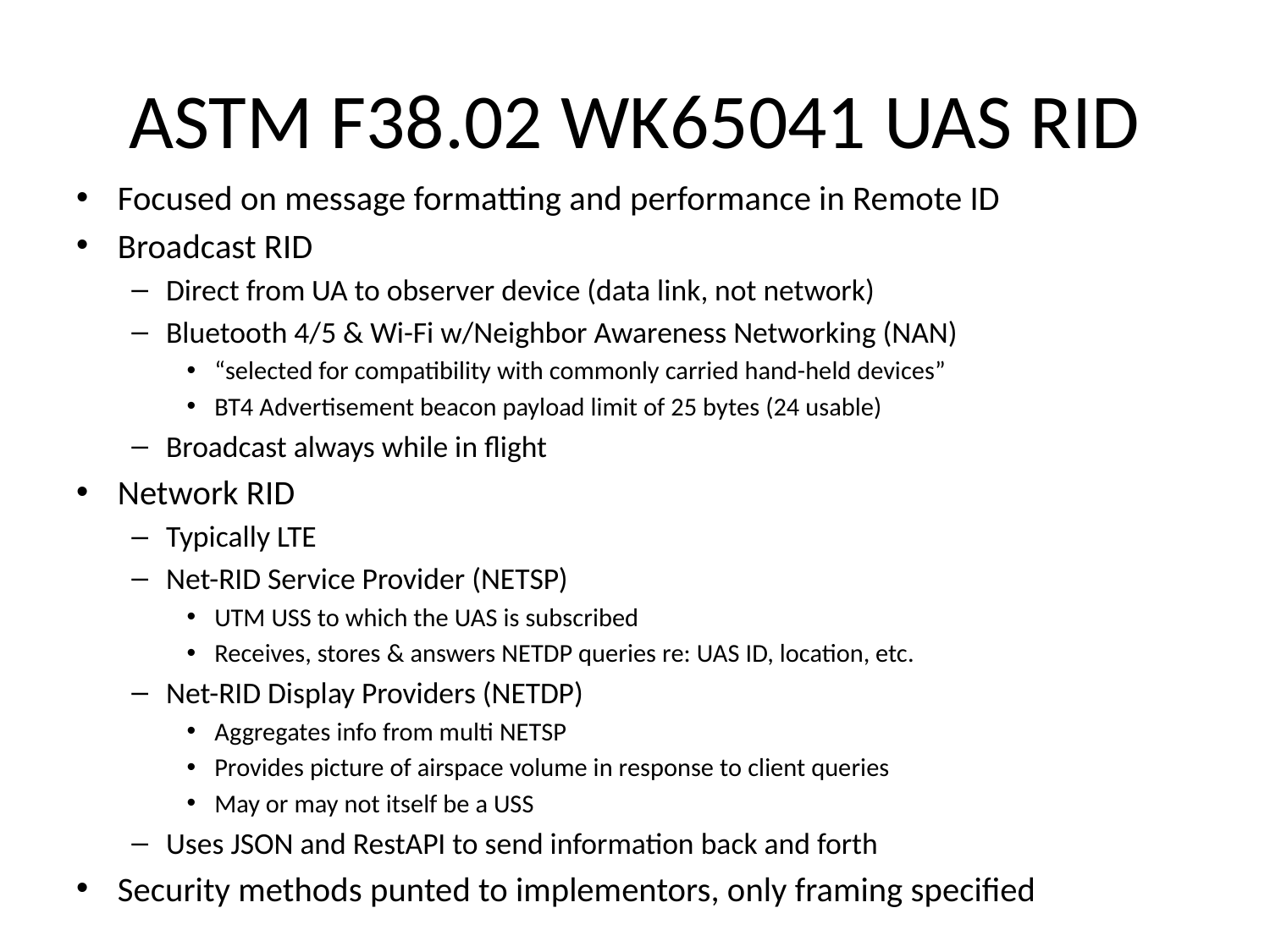

# ASTM F38.02 WK65041 UAS RID
Focused on message formatting and performance in Remote ID
Broadcast RID
Direct from UA to observer device (data link, not network)
Bluetooth 4/5 & Wi-Fi w/Neighbor Awareness Networking (NAN)
“selected for compatibility with commonly carried hand-held devices”
BT4 Advertisement beacon payload limit of 25 bytes (24 usable)
Broadcast always while in flight
Network RID
Typically LTE
Net-RID Service Provider (NETSP)
UTM USS to which the UAS is subscribed
Receives, stores & answers NETDP queries re: UAS ID, location, etc.
Net-RID Display Providers (NETDP)
Aggregates info from multi NETSP
Provides picture of airspace volume in response to client queries
May or may not itself be a USS
Uses JSON and RestAPI to send information back and forth
Security methods punted to implementors, only framing specified